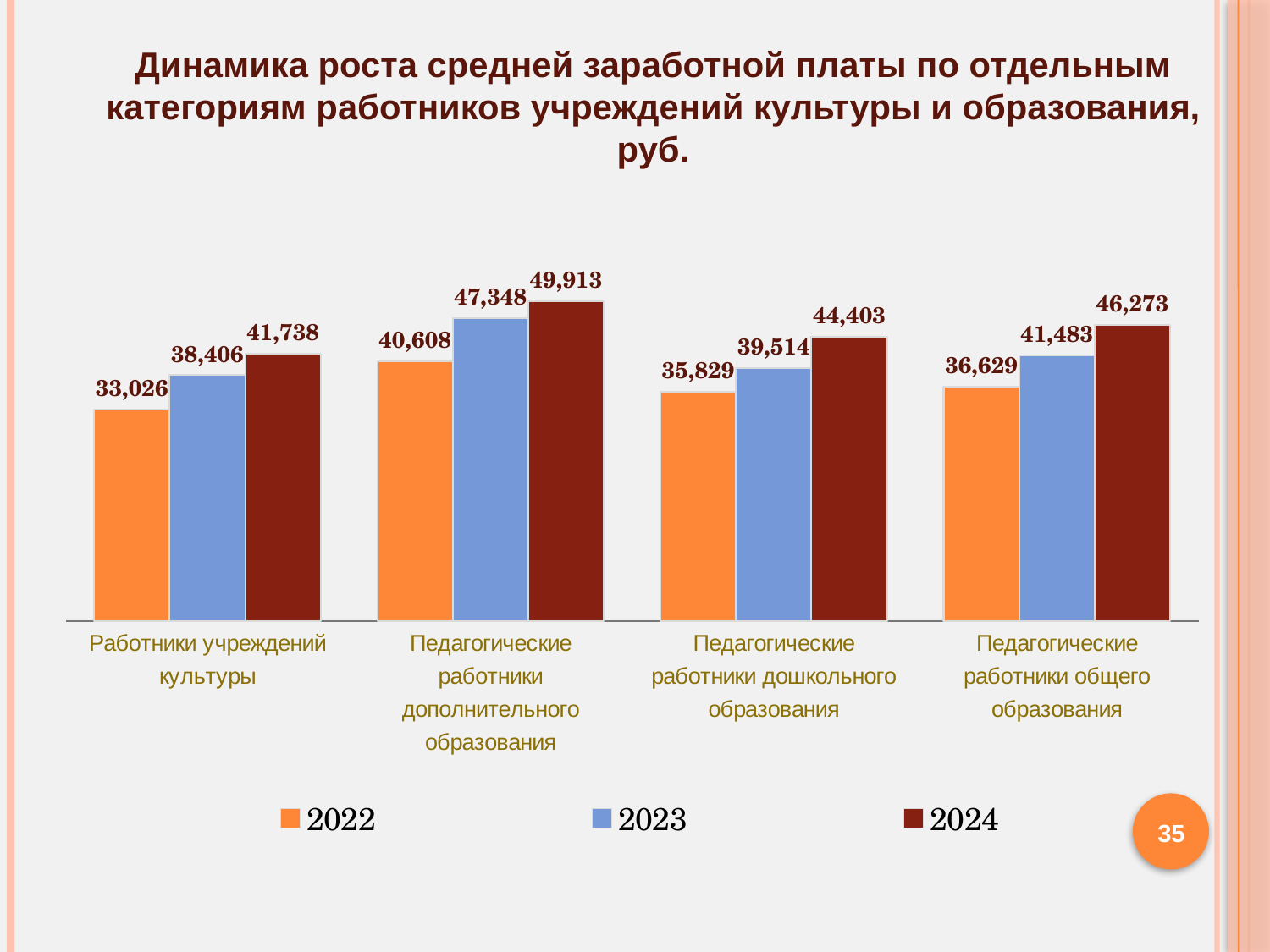

Динамика роста средней заработной платы по отдельным категориям работников учреждений культуры и образования, руб.

### Chart

| Category | 2022 | 2023 | 2024 |
|---|---|---|---|
| Работники учреждений культуры | 33026.0 | 38406.0 | 41738.0 |
| Педагогические работники дополнительного образования | 40608.0 | 47348.0 | 49913.0 |
| Педагогические работники дошкольного образования | 35829.0 | 39514.0 | 44403.0 |
| Педагогические работники общего образования | 36629.0 | 41483.0 | 46273.0 |
35